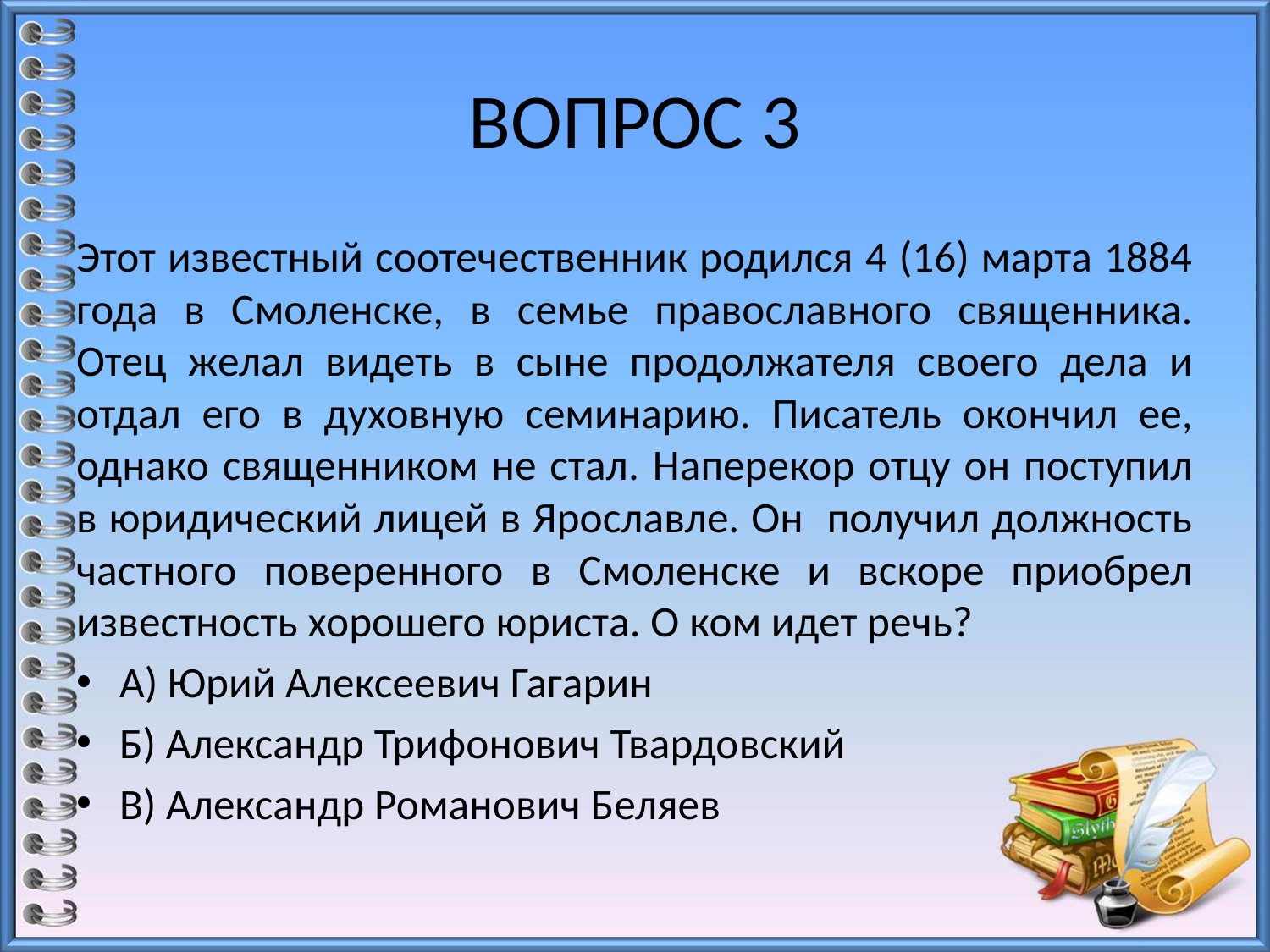

# ВОПРОС 3
Этот известный соотечественник родился 4 (16) марта 1884 года в Смоленске, в семье православного священника. Отец желал видеть в сыне продолжателя своего дела и отдал его в духовную семинарию. Писатель окончил ее, однако священником не стал. Наперекор отцу он поступил в юридический лицей в Ярославле. Он  получил должность частного поверенного в Смоленске и вскоре приобрел известность хорошего юриста. О ком идет речь?
А) Юрий Алексеевич Гагарин
Б) Александр Трифонович Твардовский
В) Александр Романович Беляев